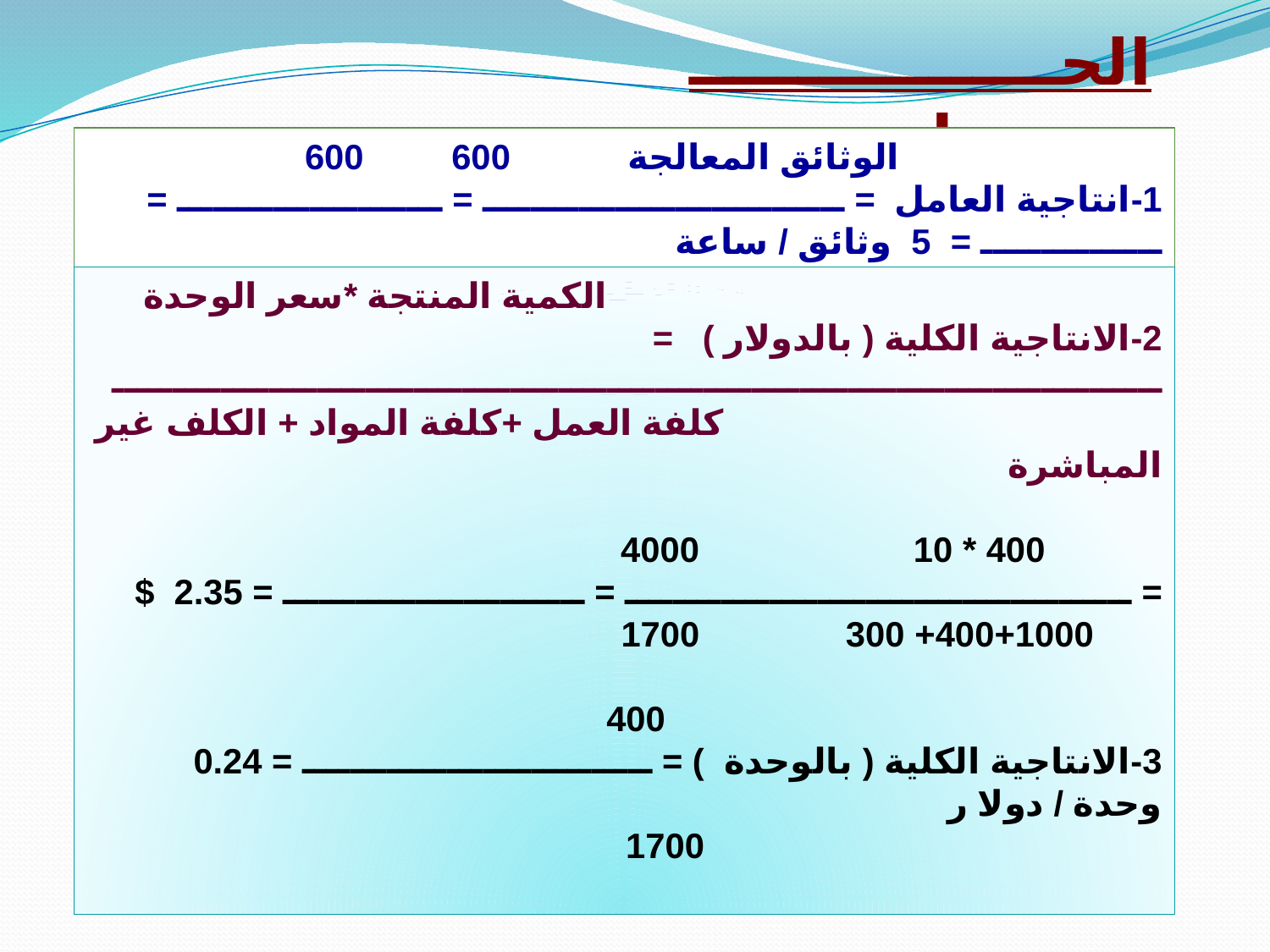

الحــــــــــــــــــــــــــل
                           الوثائق المعالجة            600         600
1-انتاجية العامل  = ــــــــــــــــــــــــــــــ = ــــــــــــــــــــــ = ـــــــــــــــ =  5  وثائق / ساعة
                          عدد ساعات العمل        3(8*5)        120

                                                         الكمية المنتجة *سعر الوحدة
2-الانتاجية الكلية ( بالدولار )   = ـــــــــــــــــــــــــــــــــــــــــــــــــــــــــــــــــــــــــــــــــــــــ
                                             كلفة العمل +كلفة المواد + الكلف غير المباشرة

            400 * 10                      4000
= ــــــــــــــــــــــــــــــــــــــــــ = ـــــــــــــــــــــــــ = 2.35  $
       400+1000+ 300               1700

                                                   400
3-الانتاجية الكلية ( بالوحدة  ) = ـــــــــــــــــــــــــــــ = 0.24     وحدة / دولا ر
                                               1700